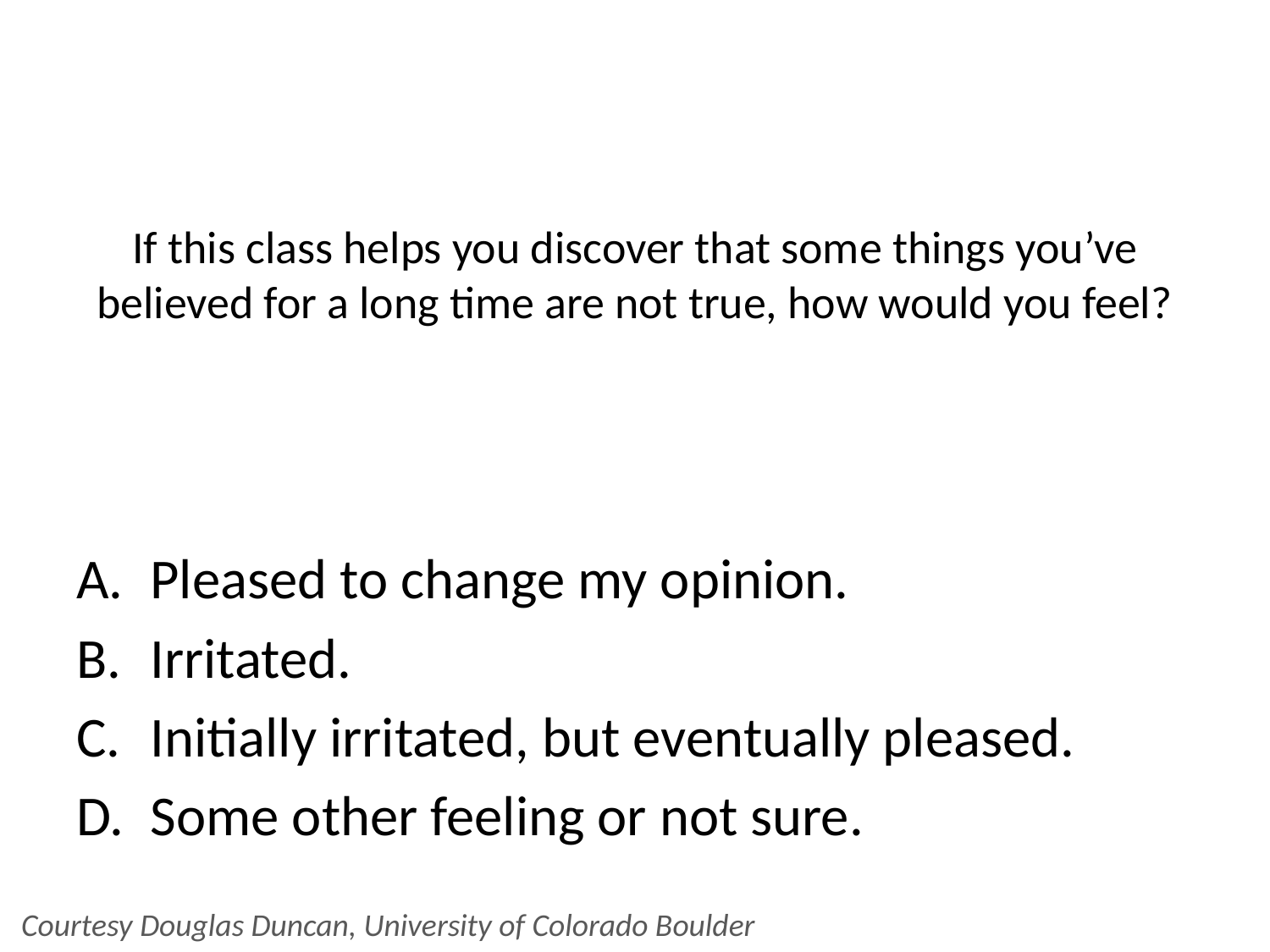

# If this class helps you discover that some things you’ve believed for a long time are not true, how would you feel?
Pleased to change my opinion.
Irritated.
Initially irritated, but eventually pleased.
Some other feeling or not sure.
Courtesy Douglas Duncan, University of Colorado Boulder